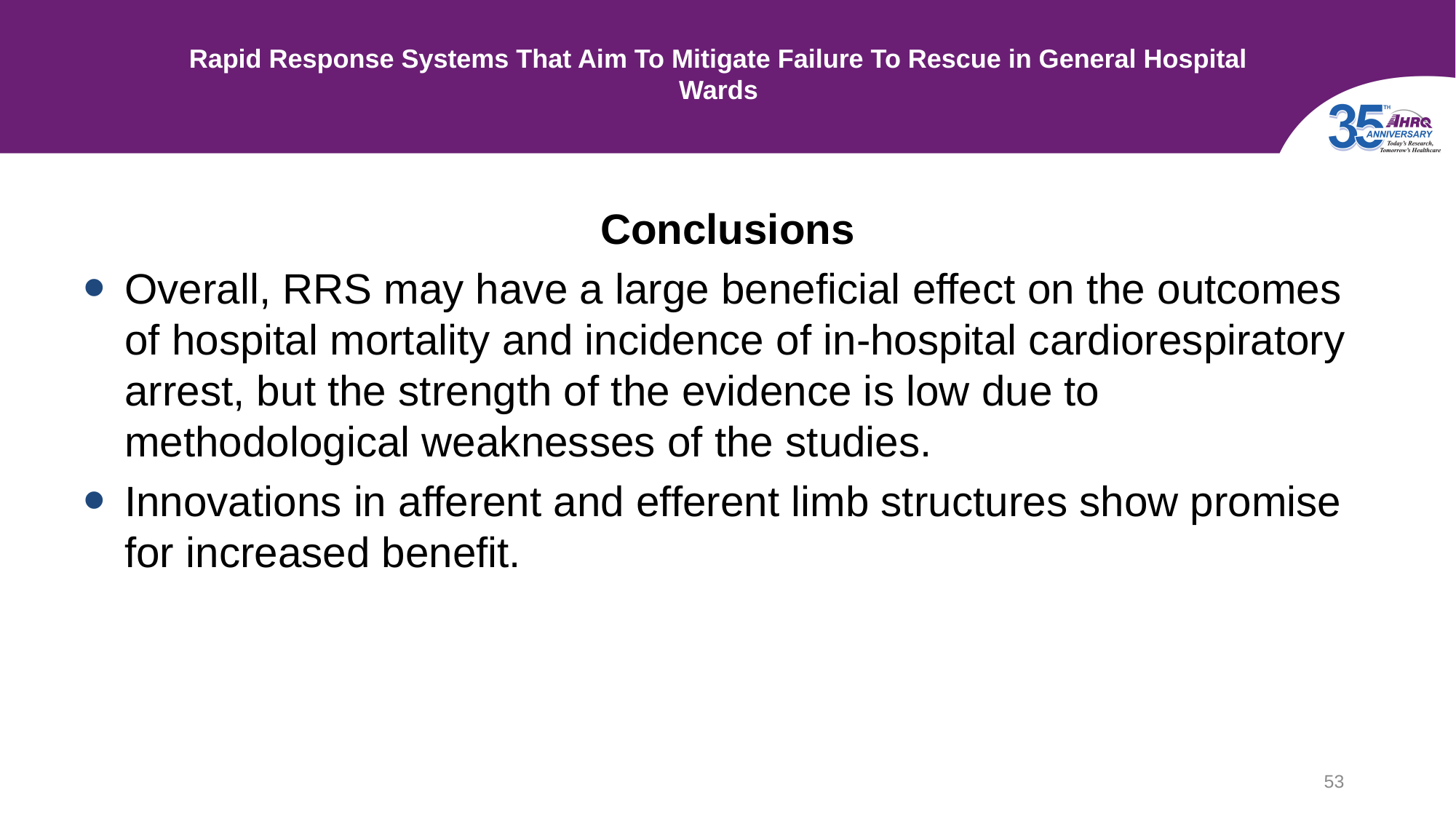

# Rapid Response Systems That Aim To Mitigate Failure To Rescue in General Hospital Wards
Conclusions
Overall, RRS may have a large beneficial effect on the outcomes of hospital mortality and incidence of in-hospital cardiorespiratory arrest, but the strength of the evidence is low due to methodological weaknesses of the studies.
Innovations in afferent and efferent limb structures show promise for increased benefit.

53